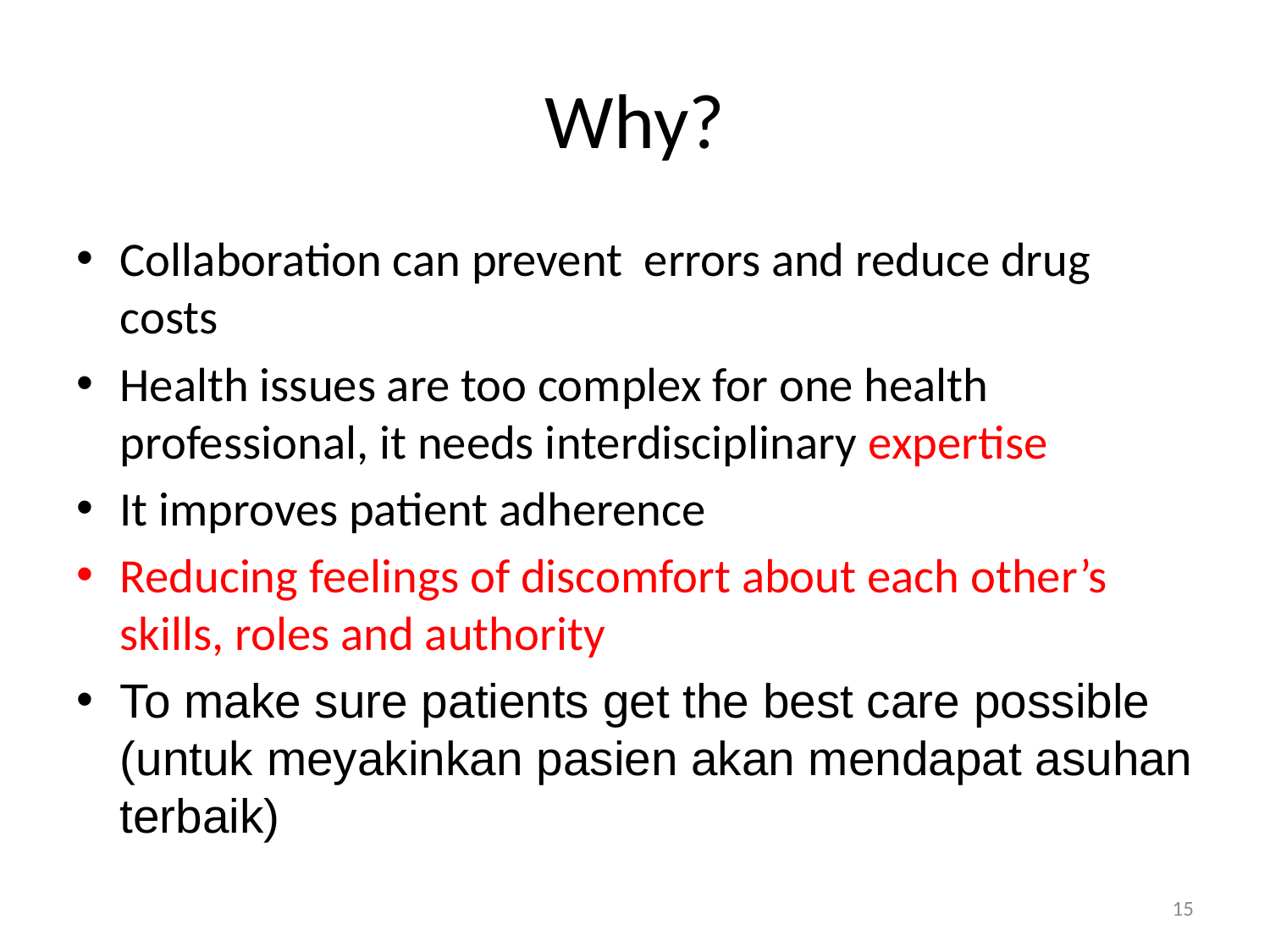

# Why?
Collaboration can prevent  errors and reduce drug costs
Health issues are too complex for one health professional, it needs interdisciplinary expertise
It improves patient adherence
Reducing feelings of discomfort about each other’s skills, roles and authority
To make sure patients get the best care possible (untuk meyakinkan pasien akan mendapat asuhan terbaik)
15